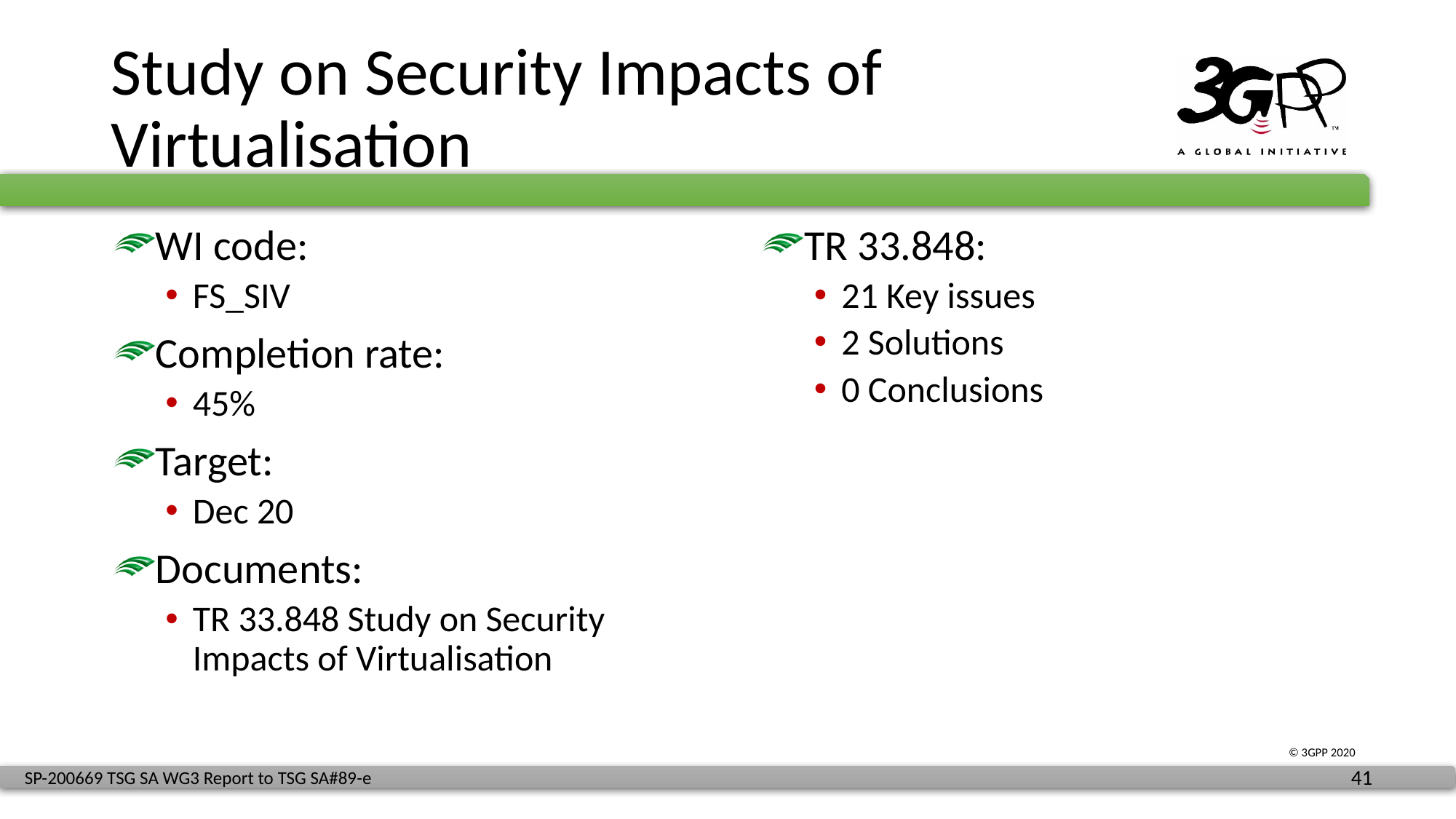

# Study on Security Impacts of Virtualisation
WI code:
FS_SIV
Completion rate:
45%
Target:
Dec 20
Documents:
TR 33.848 Study on Security Impacts of Virtualisation

TR 33.848:
21 Key issues
2 Solutions
0 Conclusions